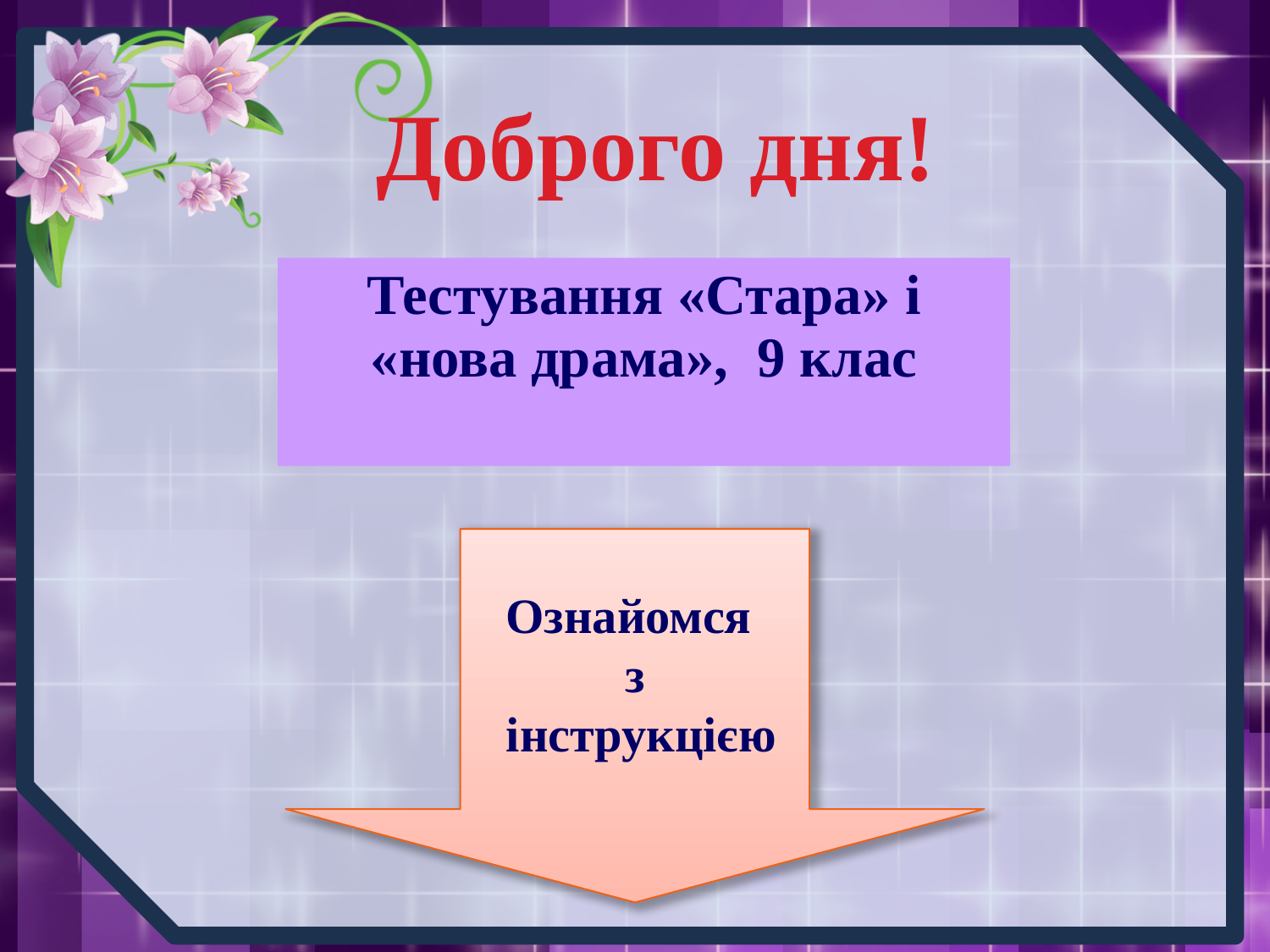

Доброго дня!
Тестування «Стара» і «нова драма»,  9 клас
Ознайомся
з
 інструкцією